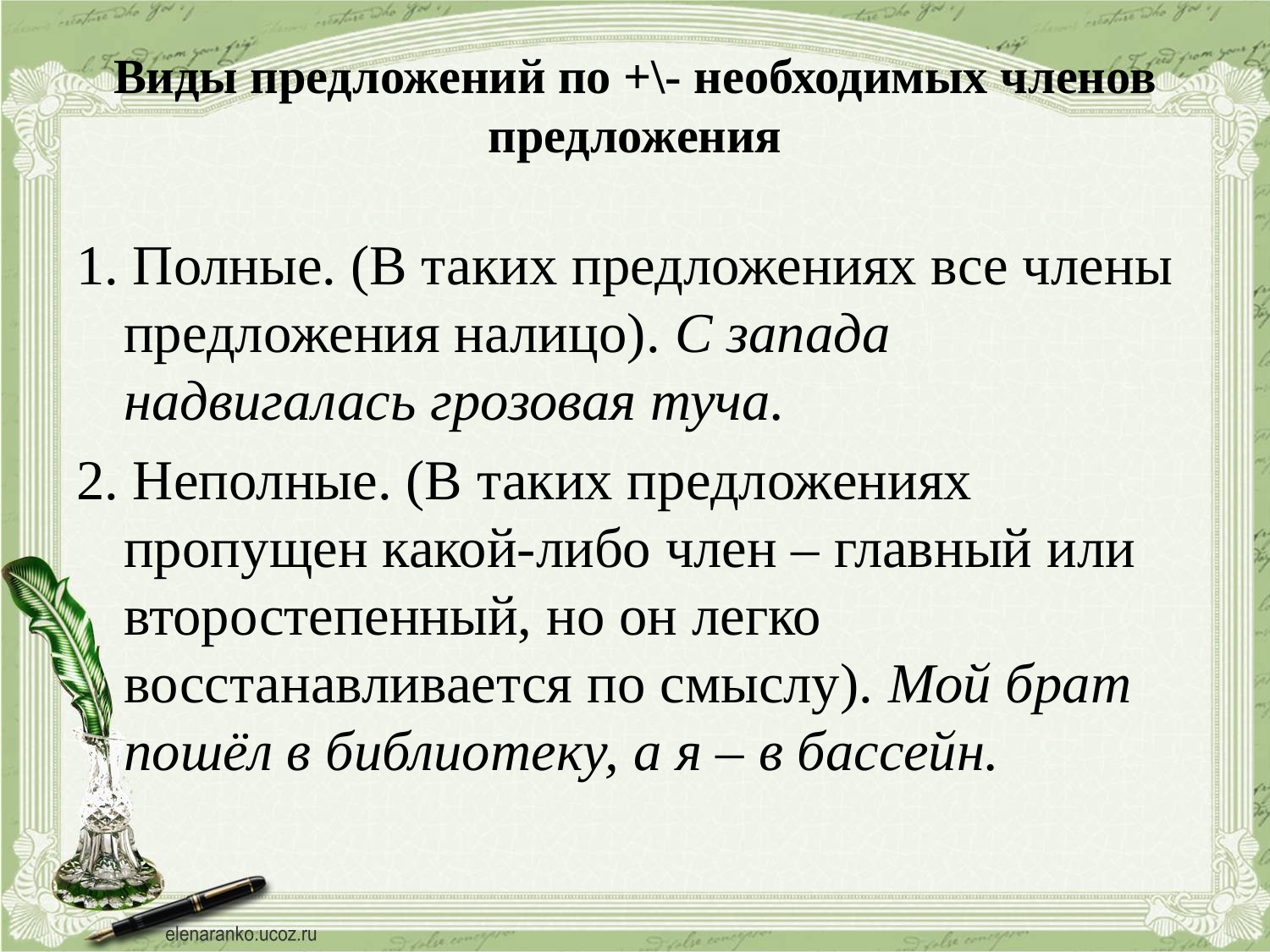

# Виды предложений по +\- необходимых членов предложения
1. Полные. (В таких предложениях все члены предложения налицо). С запада надвигалась грозовая туча.
2. Неполные. (В таких предложениях пропущен какой-либо член – главный или второстепенный, но он легко восстанавливается по смыслу). Мой брат пошёл в библиотеку, а я – в бассейн.